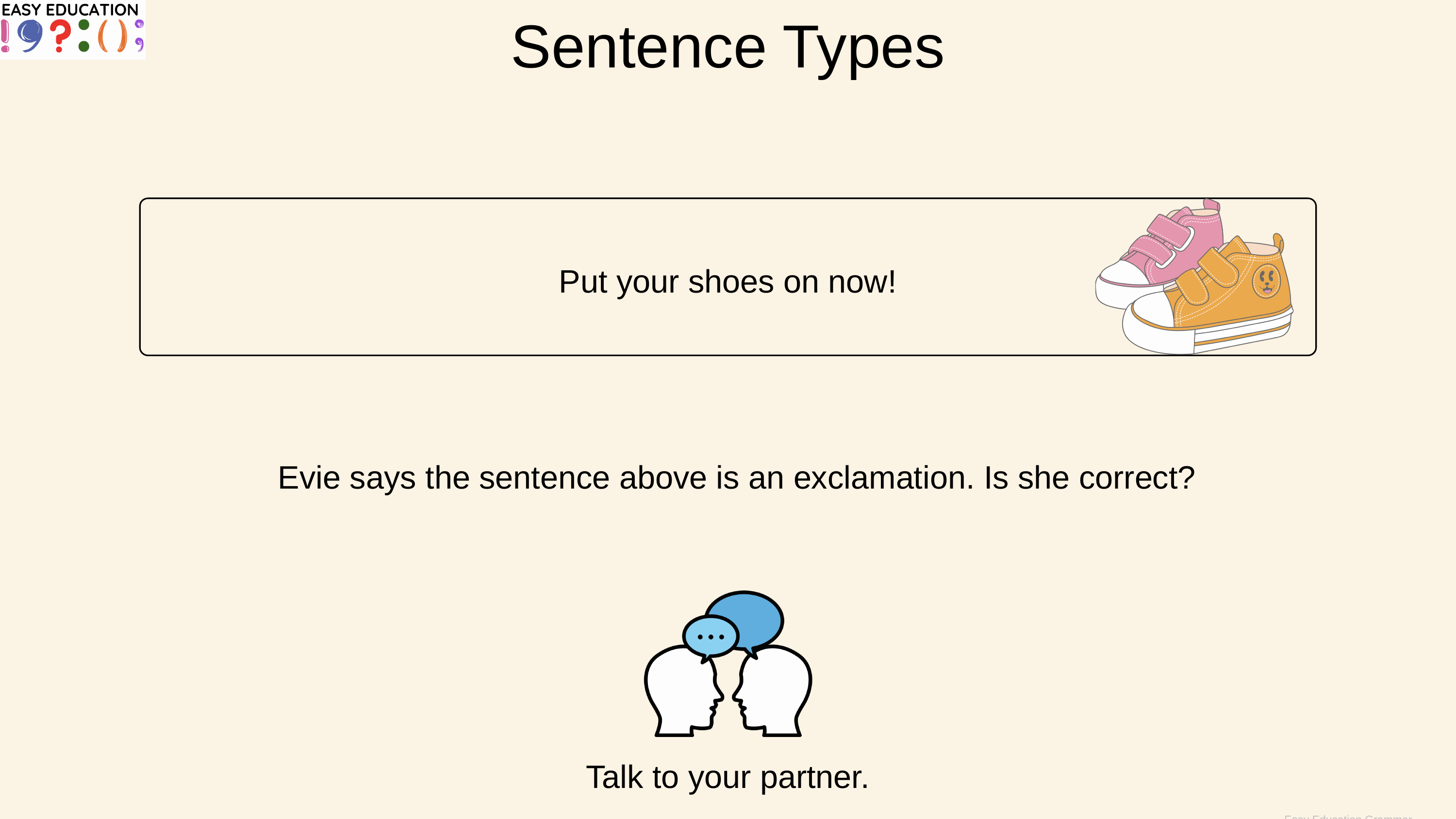

Sentence Types

Put your shoes on now!
Evie says the sentence above is an exclamation. Is she correct?

Talk to your partner.